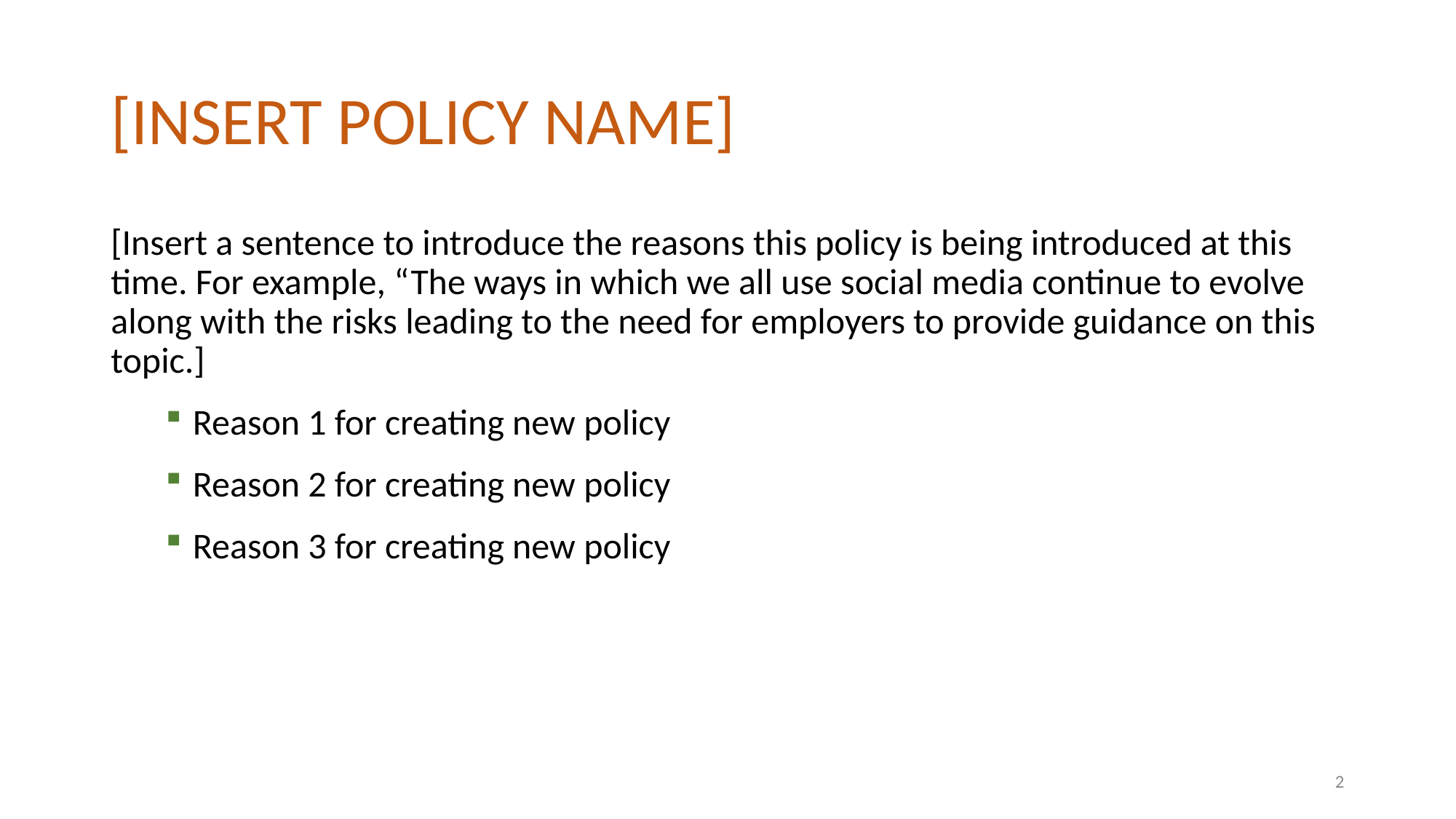

# [Insert Policy Name]
[Insert a sentence to introduce the reasons this policy is being introduced at this time. For example, “The ways in which we all use social media continue to evolve along with the risks leading to the need for employers to provide guidance on this topic.]
Reason 1 for creating new policy
Reason 2 for creating new policy
Reason 3 for creating new policy
2